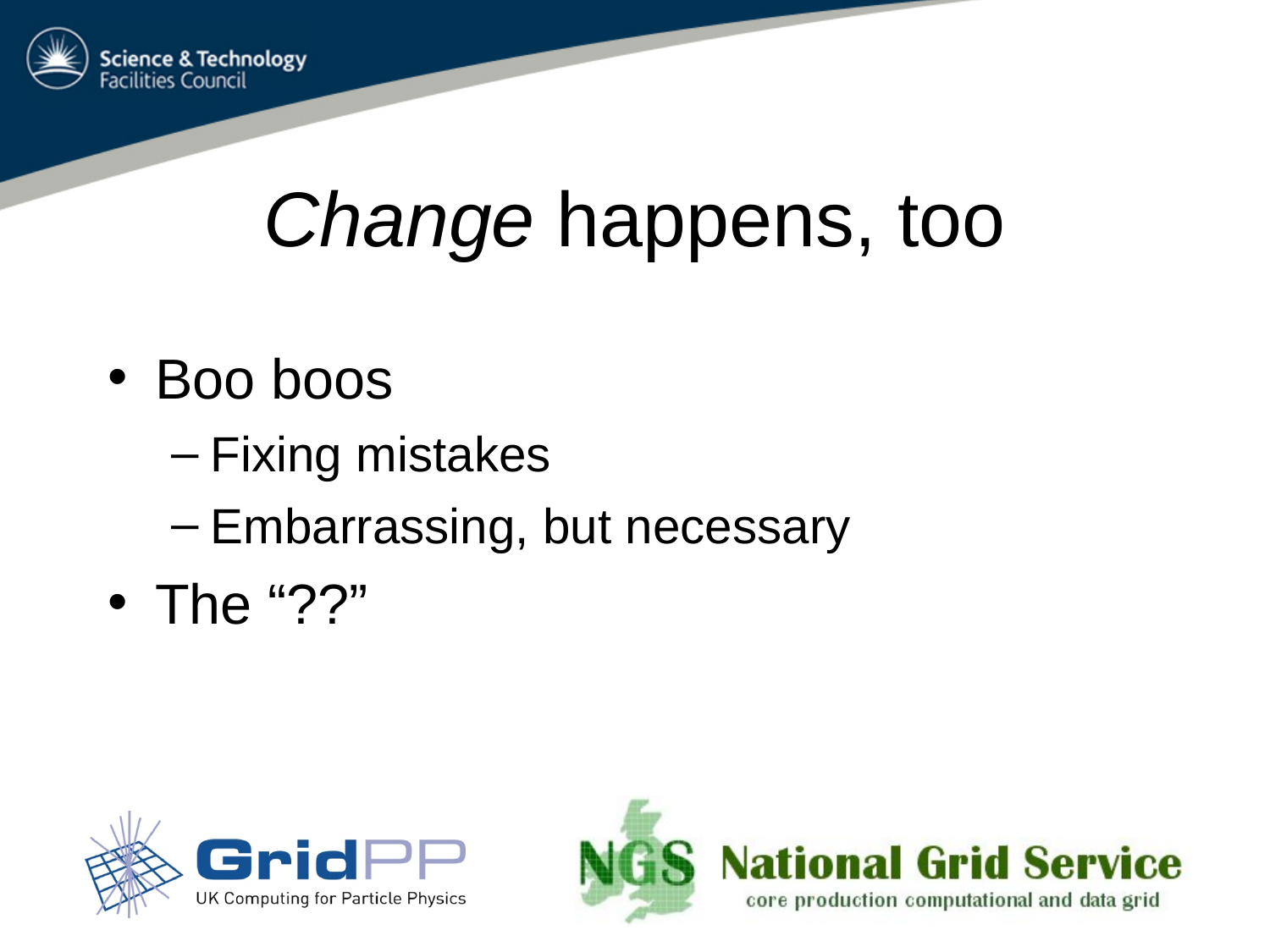

# Change happens, too
Boo boos
Fixing mistakes
Embarrassing, but necessary
The “??”